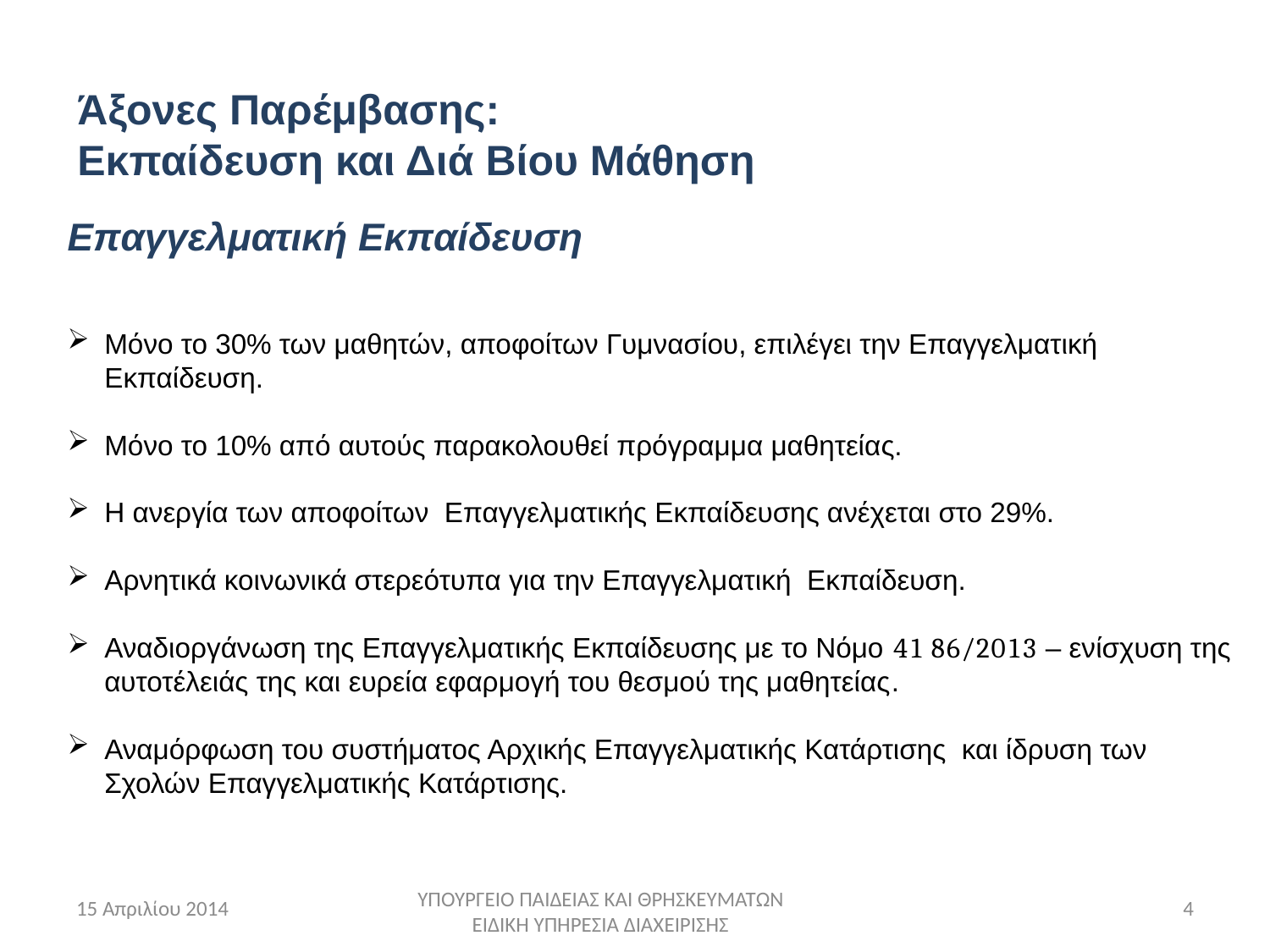

Άξονες Παρέμβασης:
Εκπαίδευση και Διά Βίου Μάθηση
Επαγγελματική Εκπαίδευση
Μόνο το 30% των μαθητών, αποφοίτων Γυμνασίου, επιλέγει την Επαγγελματική Εκπαίδευση.

Μόνο το 10% από αυτούς παρακολουθεί πρόγραμμα μαθητείας.

H ανεργία των αποφοίτων  Επαγγελματικής Εκπαίδευσης ανέχεται στο 29%.

Αρνητικά κοινωνικά στερεότυπα για την Επαγγελματική  Εκπαίδευση.

Αναδιοργάνωση της Επαγγελματικής Εκπαίδευσης με το Νόμο 41 86/2013 – ενίσχυση της αυτοτέλειάς της και ευρεία εφαρμογή του θεσμού της μαθητείας.

Αναμόρφωση του συστήματος Αρχικής Επαγγελματικής Κατάρτισης  και ίδρυση των Σχολών Επαγγελματικής Κατάρτισης.

15 Απριλίου 2014
4
ΥΠΟΥΡΓΕΙΟ ΠΑΙΔΕΙΑΣ ΚΑΙ ΘΡΗΣΚΕΥΜΑΤΩΝ
ΕΙΔΙΚΗ ΥΠΗΡΕΣΙΑ ΔΙΑΧΕΙΡΙΣΗΣ